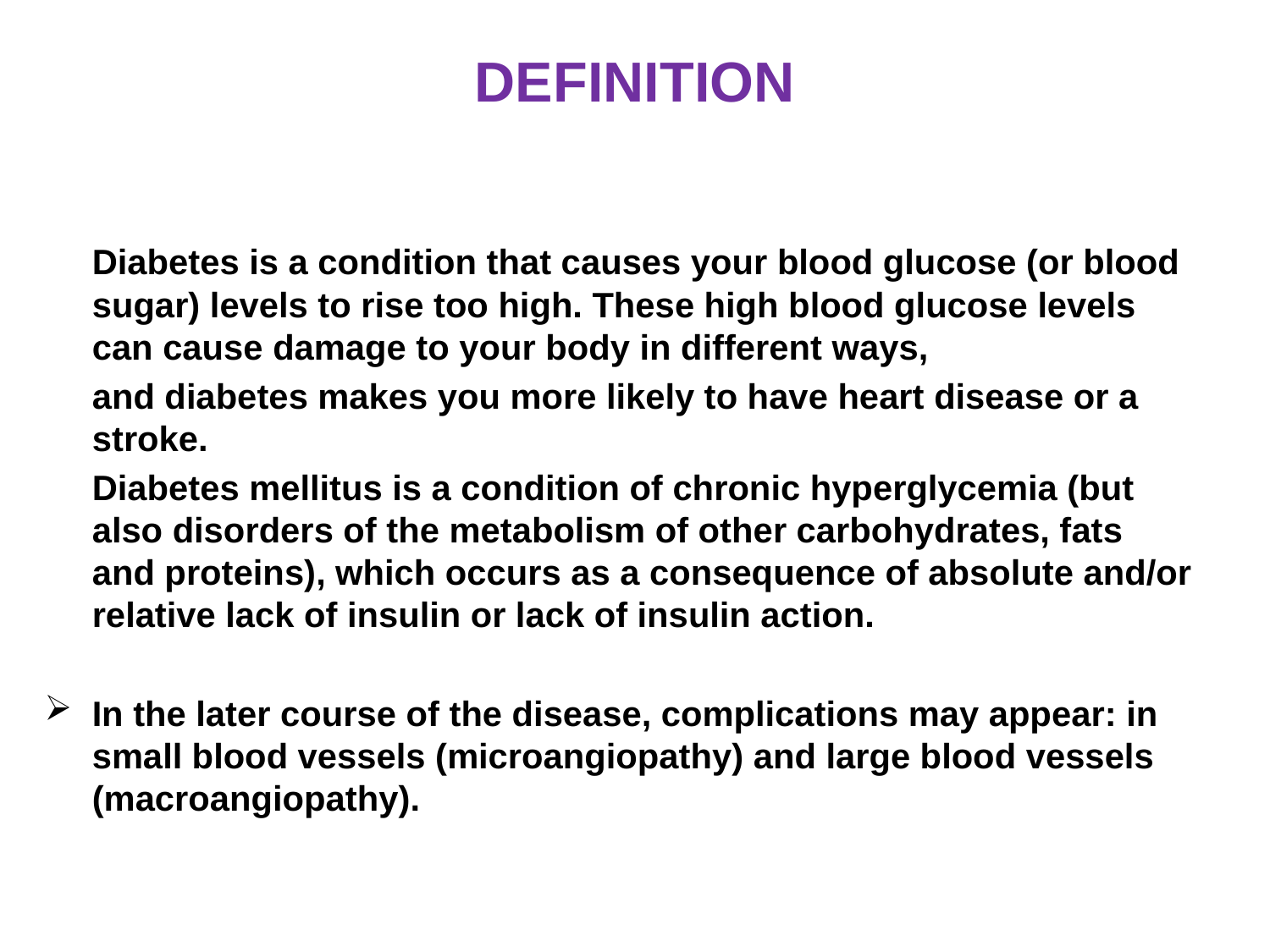

# DEFINITION

	Diabetes is a condition that causes your blood glucose (or blood sugar) levels to rise too high. These high blood glucose levels can cause damage to your body in different ways,
	and diabetes makes you more likely to have heart disease or a stroke.
	Diabetes mellitus is a condition of chronic hyperglycemia (but also disorders of the metabolism of other carbohydrates, fats and proteins), which occurs as a consequence of absolute and/or relative lack of insulin or lack of insulin action.

In the later course of the disease, complications may appear: in small blood vessels (microangiopathy) and large blood vessels (macroangiopathy).